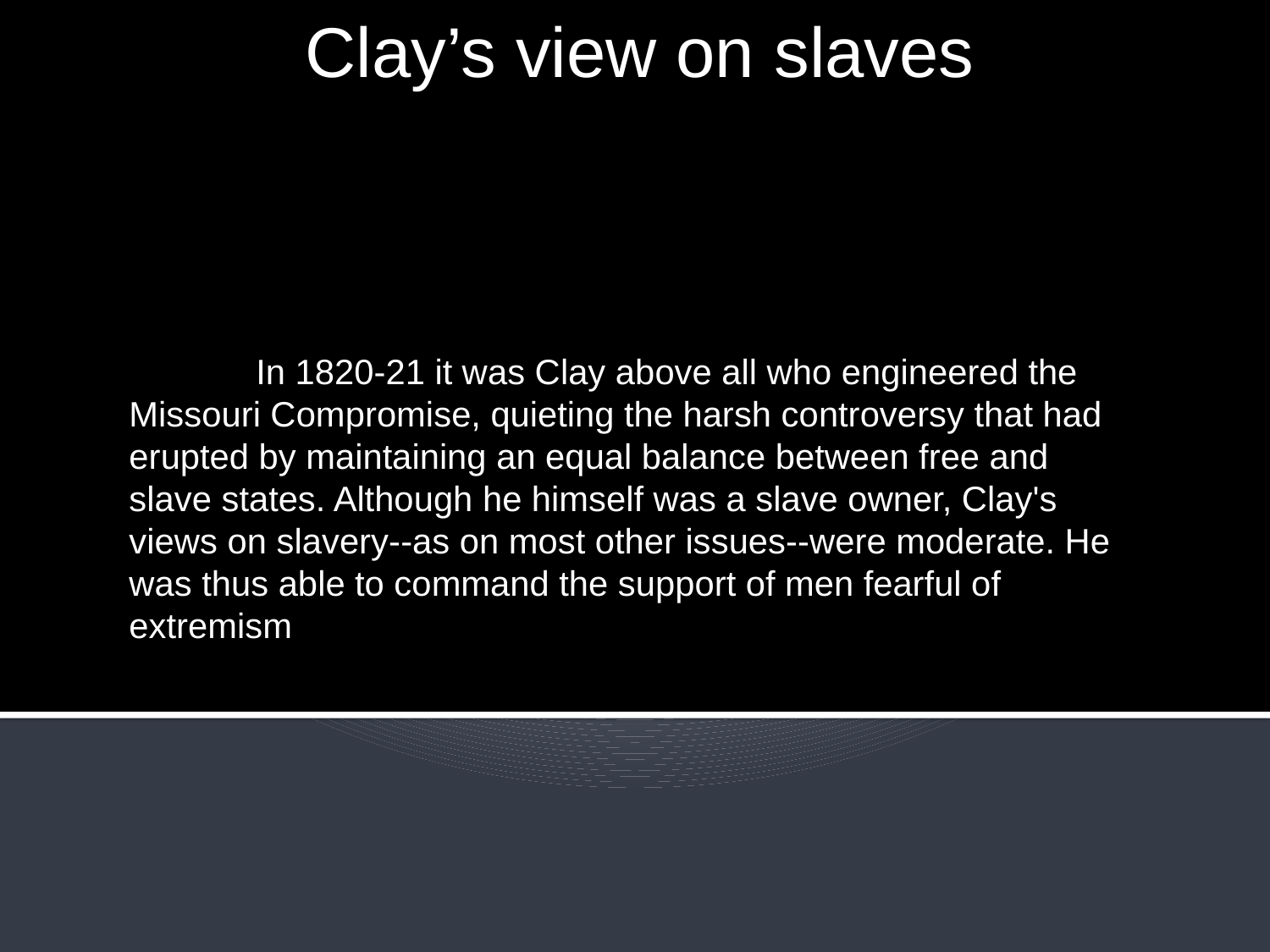

Clay’s view on slaves
# In 1820-21 it was Clay above all who engineered the Missouri Compromise, quieting the harsh controversy that had erupted by maintaining an equal balance between free and slave states. Although he himself was a slave owner, Clay's views on slavery--as on most other issues--were moderate. He was thus able to command the support of men fearful of extremism